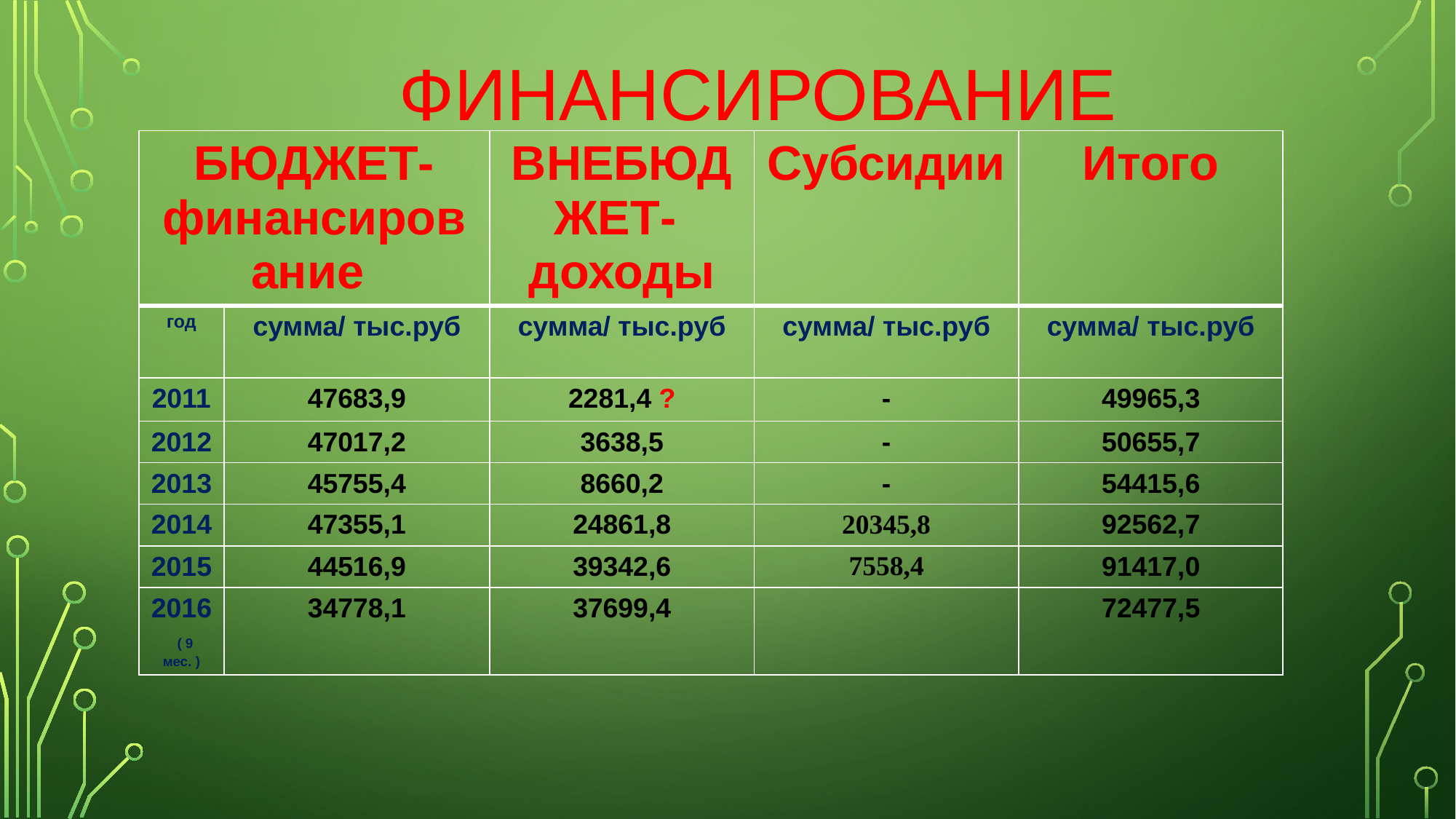

ФИНАНСИРОВАНИЕ
| БЮДЖЕТ-финансирование |  | ВНЕБЮДЖЕТ- доходы | Субсидии | Итого |
| --- | --- | --- | --- | --- |
| год | сумма/ тыс.руб | сумма/ тыс.руб | сумма/ тыс.руб | сумма/ тыс.руб |
| 2011 | 47683,9 | 2281,4 ? | - | 49965,3 |
| 2012 | 47017,2 | 3638,5 | - | 50655,7 |
| 2013 | 45755,4 | 8660,2 | - | 54415,6 |
| 2014 | 47355,1 | 24861,8 | 20345,8 | 92562,7 |
| 2015 | 44516,9 | 39342,6 | 7558,4 | 91417,0 |
| 2016 ( 9 мес. ) | 34778,1 | 37699,4 |  | 72477,5 |